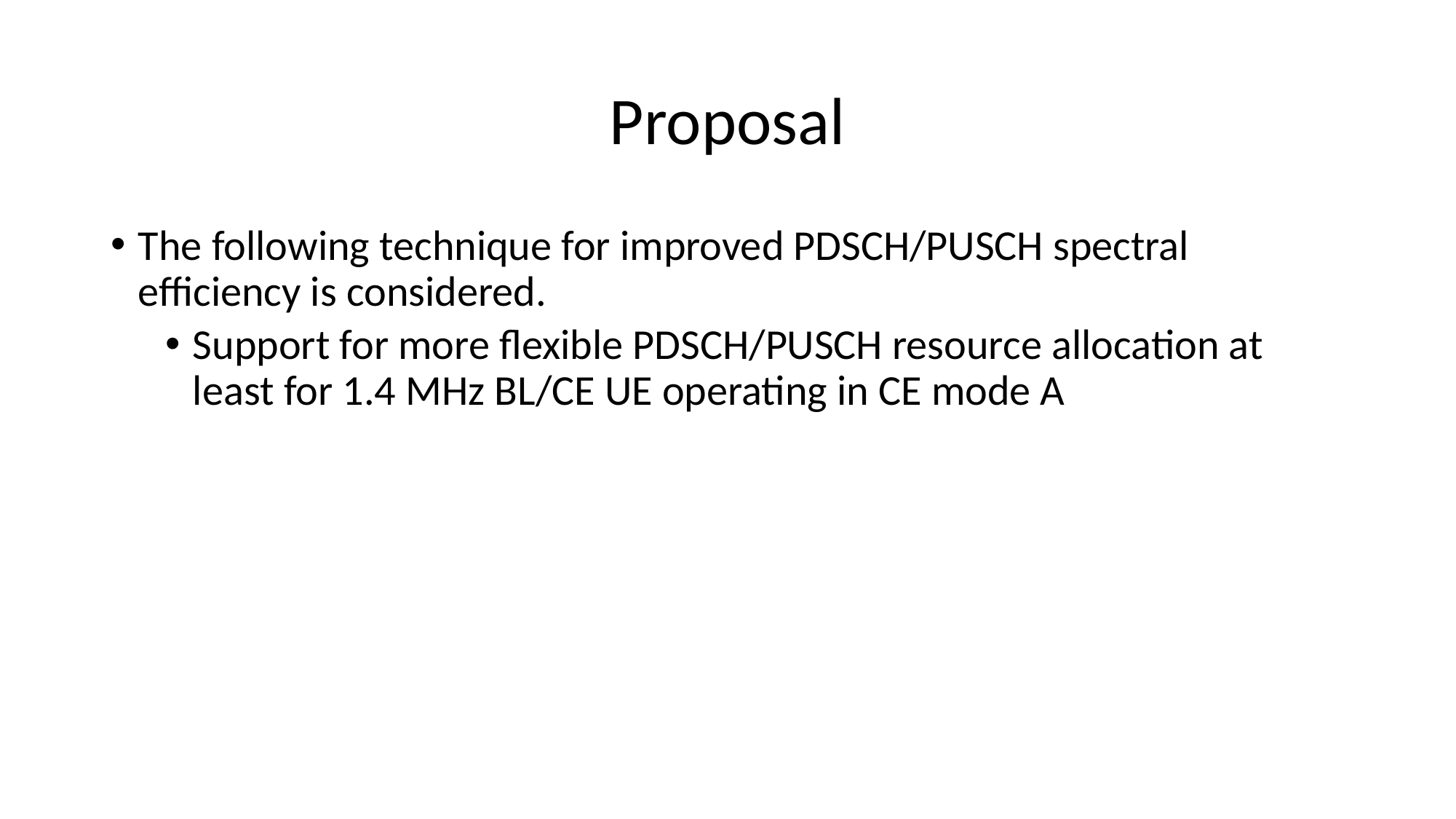

# Proposal
The following technique for improved PDSCH/PUSCH spectral efficiency is considered.
Support for more flexible PDSCH/PUSCH resource allocation at least for 1.4 MHz BL/CE UE operating in CE mode A